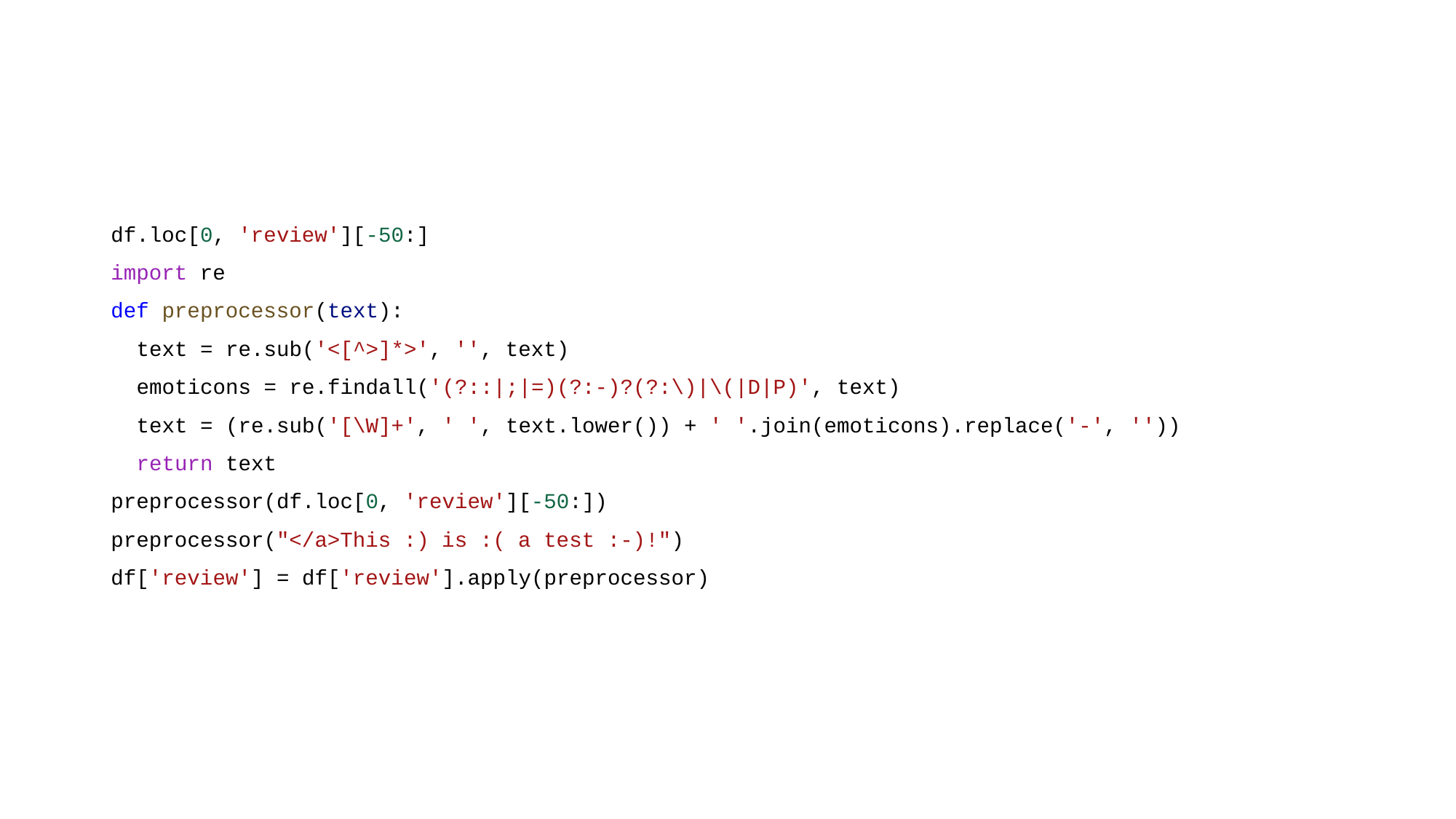

#
df.loc[0, 'review'][-50:]
import re
def preprocessor(text):
  text = re.sub('<[^>]*>', '', text)
  emoticons = re.findall('(?::|;|=)(?:-)?(?:\)|\(|D|P)', text)
  text = (re.sub('[\W]+', ' ', text.lower()) + ' '.join(emoticons).replace('-', ''))
  return text
preprocessor(df.loc[0, 'review'][-50:])
preprocessor("</a>This :) is :( a test :-)!")
df['review'] = df['review'].apply(preprocessor)